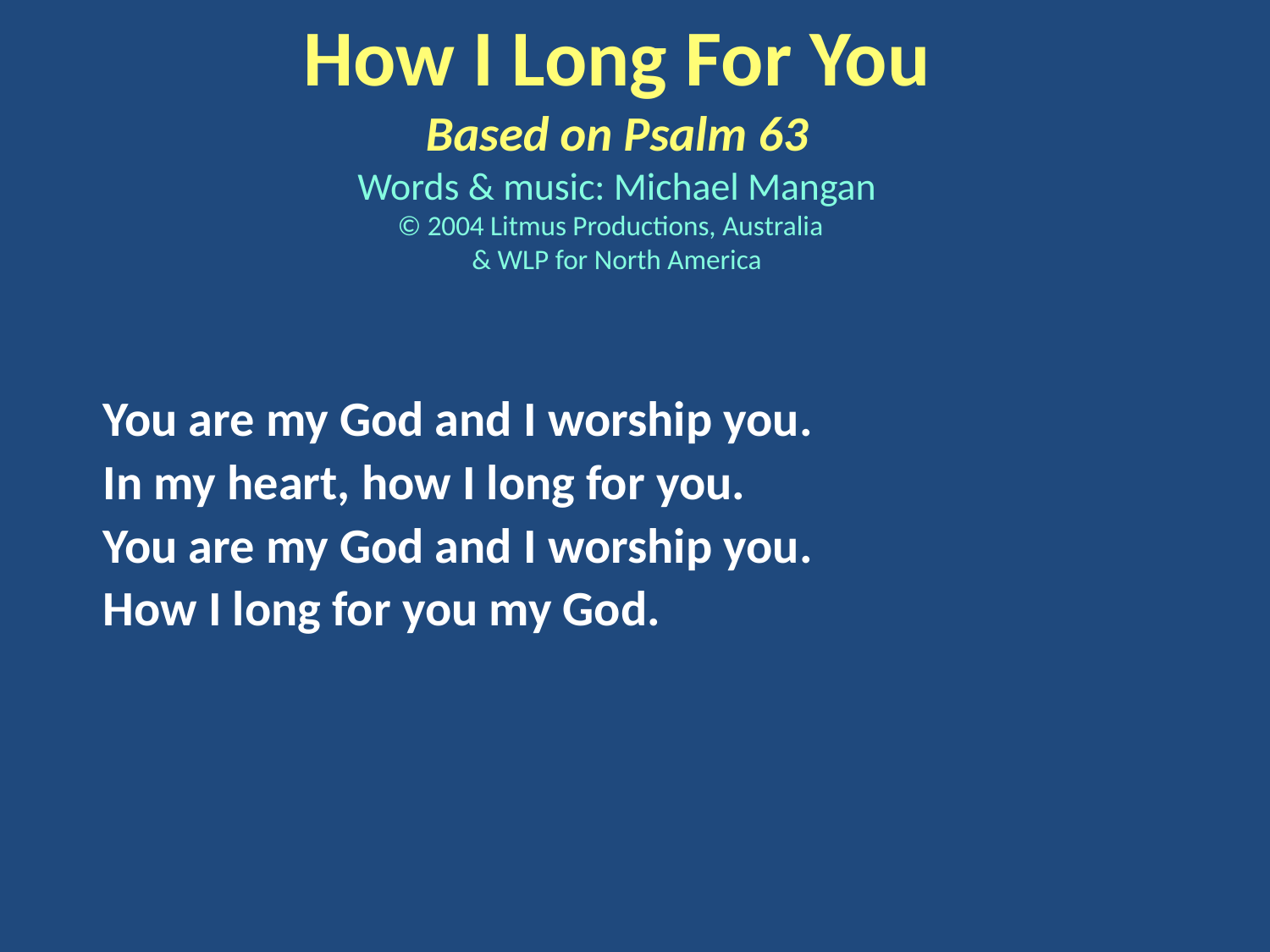

How I Long For You
Based on Psalm 63
Words & music: Michael Mangan
© 2004 Litmus Productions, Australia
& WLP for North America
You are my God and I worship you.
In my heart, how I long for you.
You are my God and I worship you.
How I long for you my God.